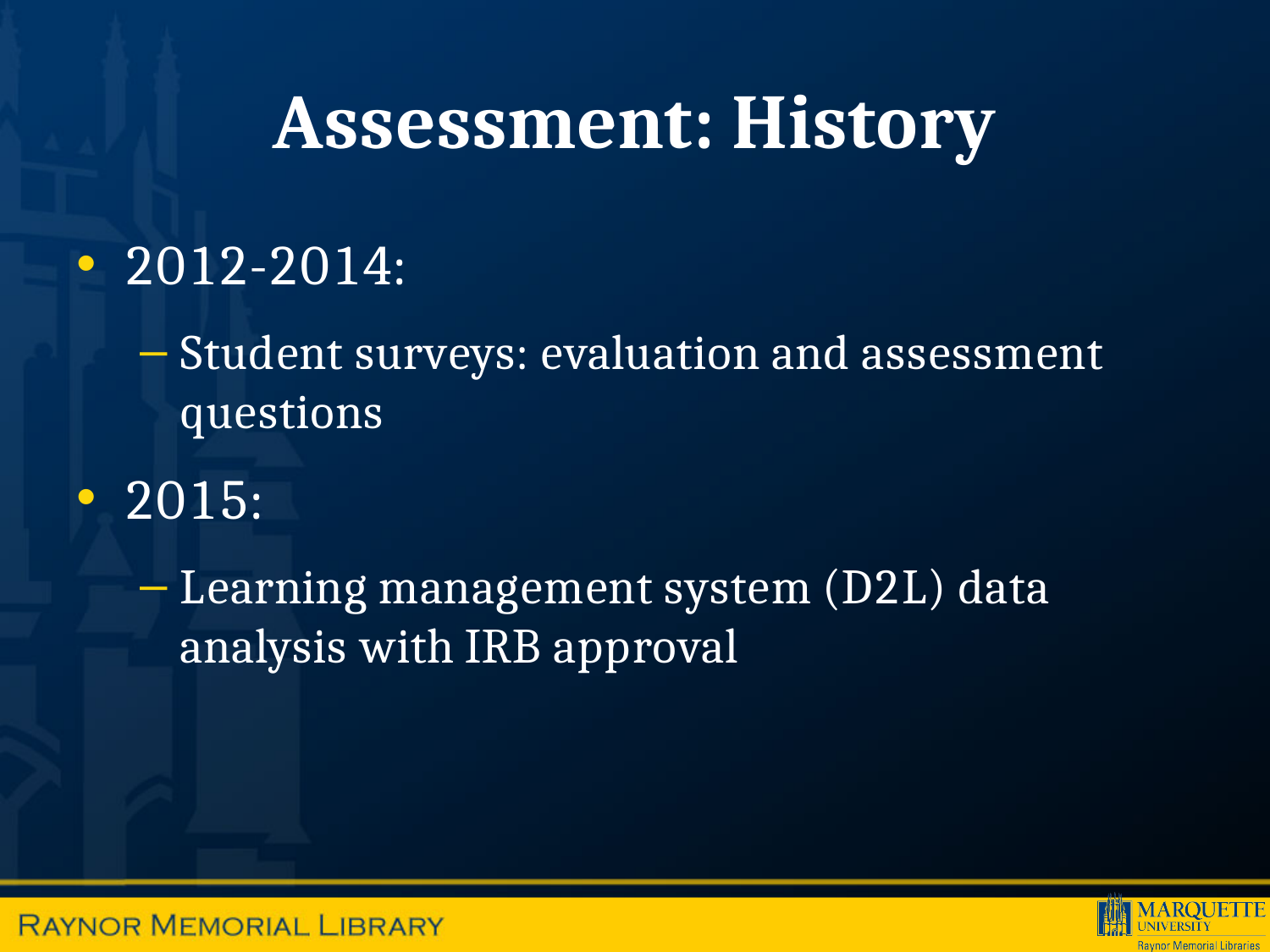

# Assessment: History
2012-2014:
Student surveys: evaluation and assessment questions
2015:
Learning management system (D2L) data analysis with IRB approval